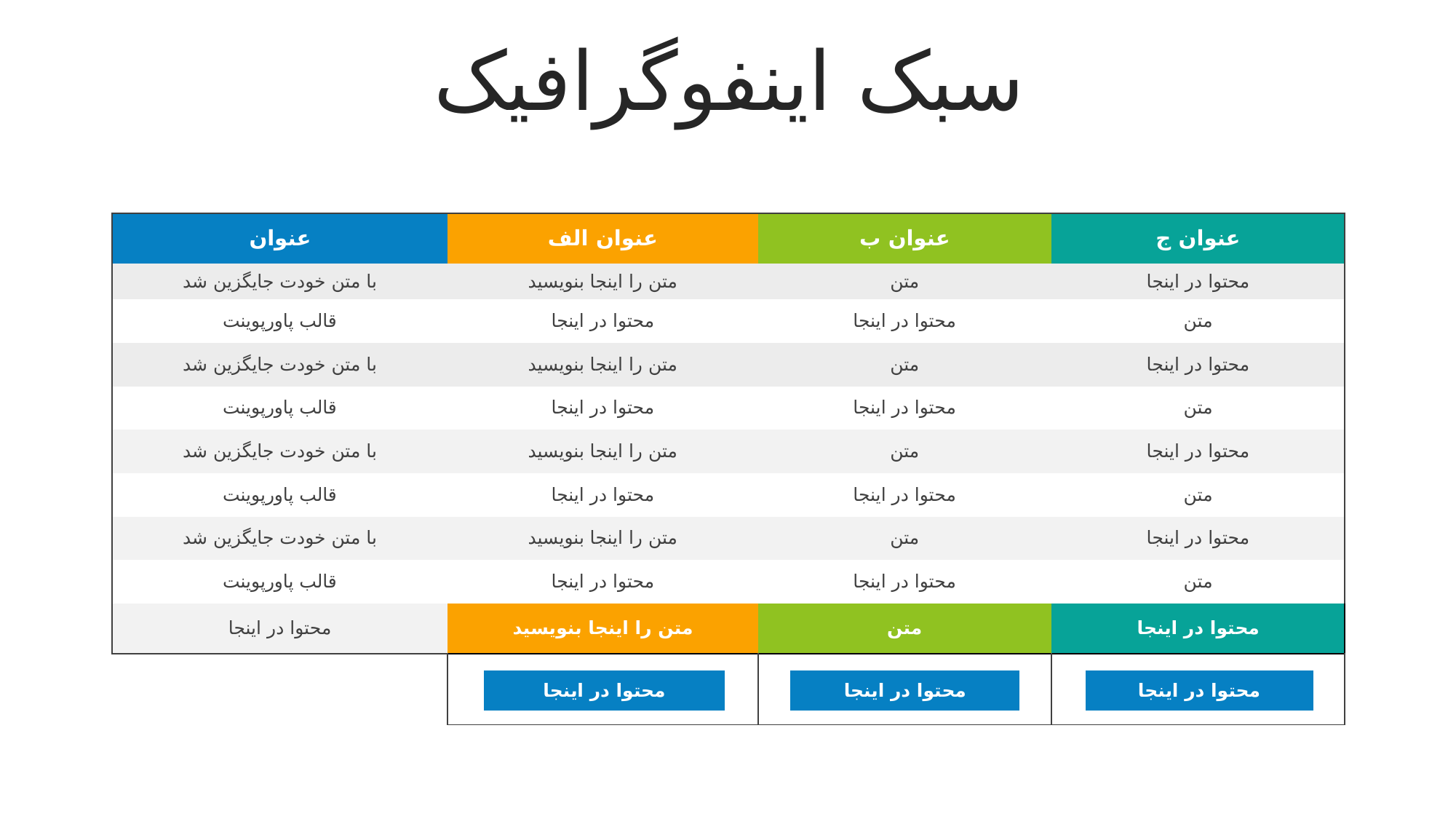

سبک اینفوگرافیک
| عنوان | عنوان الف |  |  | عنوان ب |  |  | عنوان ج |  |  |
| --- | --- | --- | --- | --- | --- | --- | --- | --- | --- |
| با متن خودت جایگزین شد | متن را اینجا بنویسید |  |  | متن |  |  | محتوا در اینجا |  |  |
| قالب پاورپوینت | محتوا در اینجا |  |  | محتوا در اینجا |  |  | متن |  |  |
| با متن خودت جایگزین شد | متن را اینجا بنویسید |  |  | متن |  |  | محتوا در اینجا |  |  |
| قالب پاورپوینت | محتوا در اینجا |  |  | محتوا در اینجا |  |  | متن |  |  |
| با متن خودت جایگزین شد | متن را اینجا بنویسید |  |  | متن |  |  | محتوا در اینجا |  |  |
| قالب پاورپوینت | محتوا در اینجا |  |  | محتوا در اینجا |  |  | متن |  |  |
| با متن خودت جایگزین شد | متن را اینجا بنویسید |  |  | متن |  |  | محتوا در اینجا |  |  |
| قالب پاورپوینت | محتوا در اینجا |  |  | محتوا در اینجا |  |  | متن |  |  |
| محتوا در اینجا | متن را اینجا بنویسید |  |  | متن |  |  | محتوا در اینجا |  |  |
|  |  |  |  |  |  |  |  |  |  |
|  |  | محتوا در اینجا |  |  | محتوا در اینجا |  |  | محتوا در اینجا |  |
|  |  |  |  |  |  |  |  |  |  |